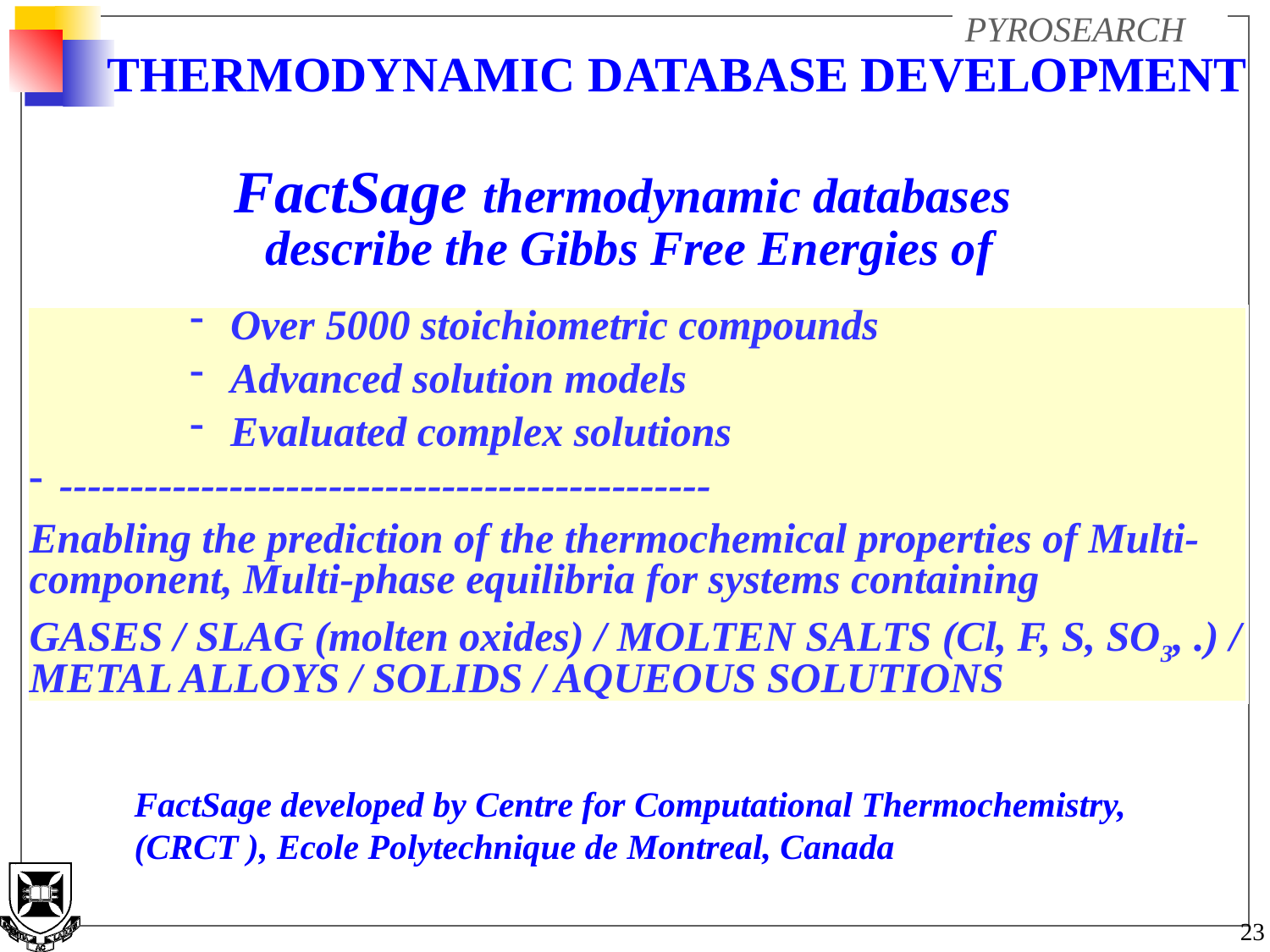

THERMODYNAMIC DATABASE DEVELOPMENT
FactSage thermodynamic databases describe the Gibbs Free Energies of
 Over 5000 stoichiometric compounds
 Advanced solution models
 Evaluated complex solutions
----------------------------------------------
Enabling the prediction of the thermochemical properties of Multi-component, Multi-phase equilibria for systems containing
GASES / SLAG (molten oxides) / MOLTEN SALTS (Cl, F, S, SO3, .) / METAL ALLOYS / SOLIDS / AQUEOUS SOLUTIONS
FactSage developed by Centre for Computational Thermochemistry, (CRCT ), Ecole Polytechnique de Montreal, Canada
23